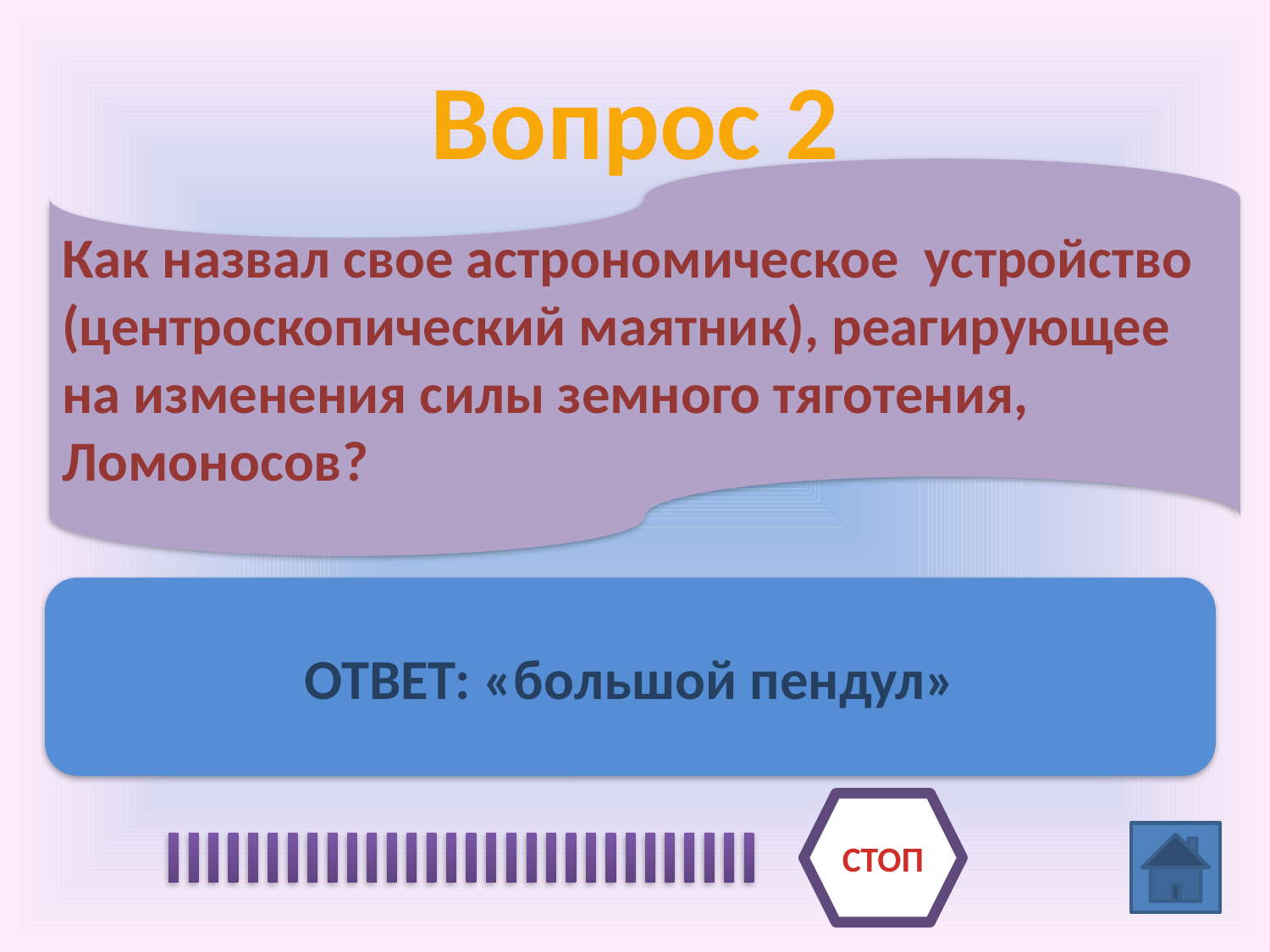

# Вопрос 2
Как назвал свое астрономическое  устройство (центроскопический маятник), реагирующее на изменения силы земного тяготения, Ломоносов?

ОТВЕТ: «большой пендул»
СТОП